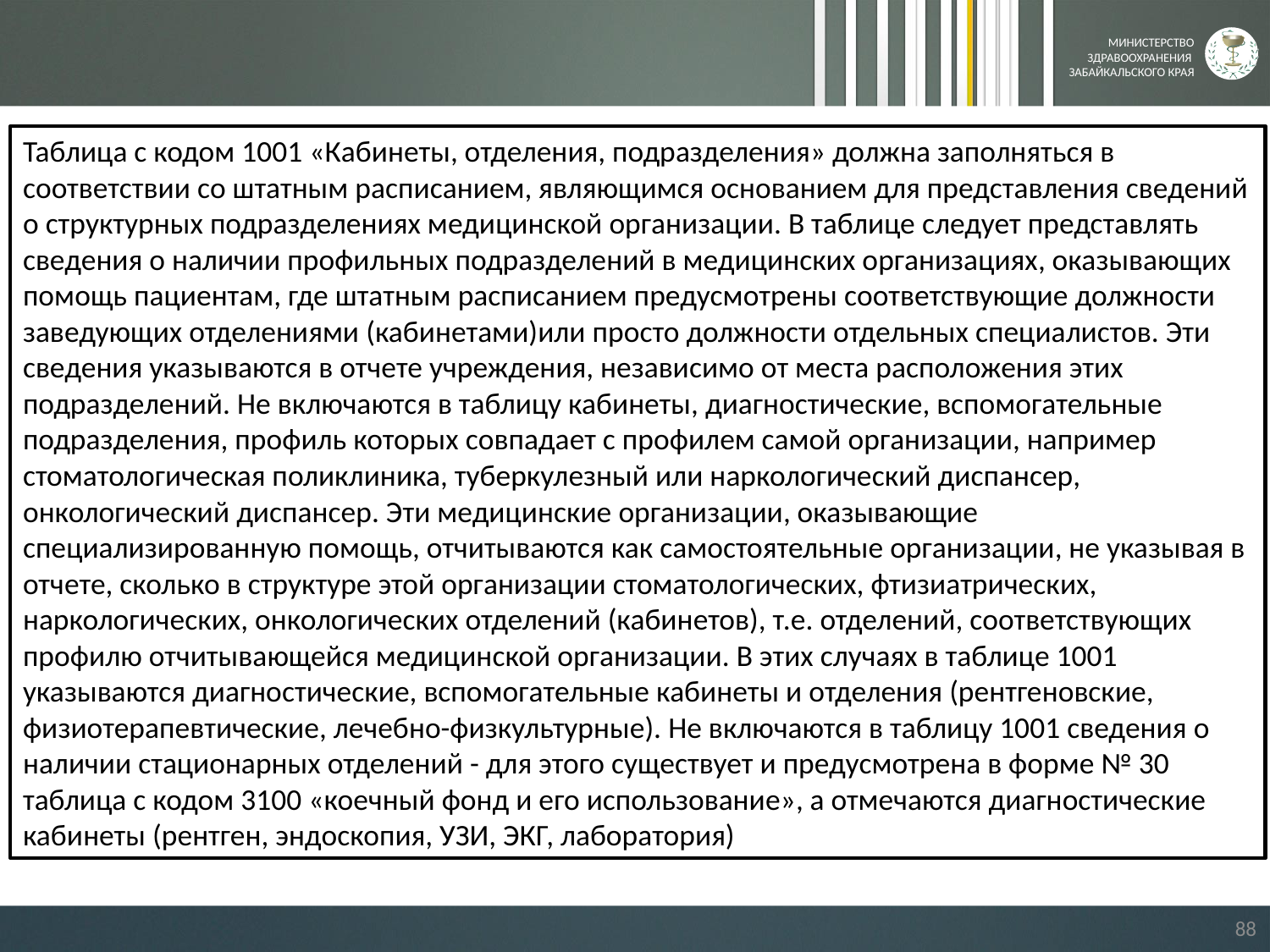

Таблица с кодом 1001 «Кабинеты, отделения, подразделения» должна заполняться в соответствии со штатным расписанием, являющимся основанием для представления сведений о структурных подразделениях медицинской организации. В таблице следует представлять сведения о наличии профильных подразделений в медицинских организациях, оказывающих помощь пациентам, где штатным расписанием предусмотрены соответствующие должности заведующих отделениями (кабинетами)или просто должности отдельных специалистов. Эти сведения указываются в отчете учреждения, независимо от места расположения этих подразделений. Не включаются в таблицу кабинеты, диагностические, вспомогательные подразделения, профиль которых совпадает с профилем самой организации, например стоматологическая поликлиника, туберкулезный или наркологический диспансер, онкологический диспансер. Эти медицинские организации, оказывающие специализированную помощь, отчитываются как самостоятельные организации, не указывая в отчете, сколько в структуре этой организации стоматологических, фтизиатрических, наркологических, онкологических отделений (кабинетов), т.е. отделений, соответствующих профилю отчитывающейся медицинской организации. В этих случаях в таблице 1001 указываются диагностические, вспомогательные кабинеты и отделения (рентгеновские, физиотерапевтические, лечебно-физкультурные). Не включаются в таблицу 1001 сведения о наличии стационарных отделений - для этого существует и предусмотрена в форме № 30 таблица с кодом 3100 «коечный фонд и его использование», а отмечаются диагностические кабинеты (рентген, эндоскопия, УЗИ, ЭКГ, лаборатория)
88